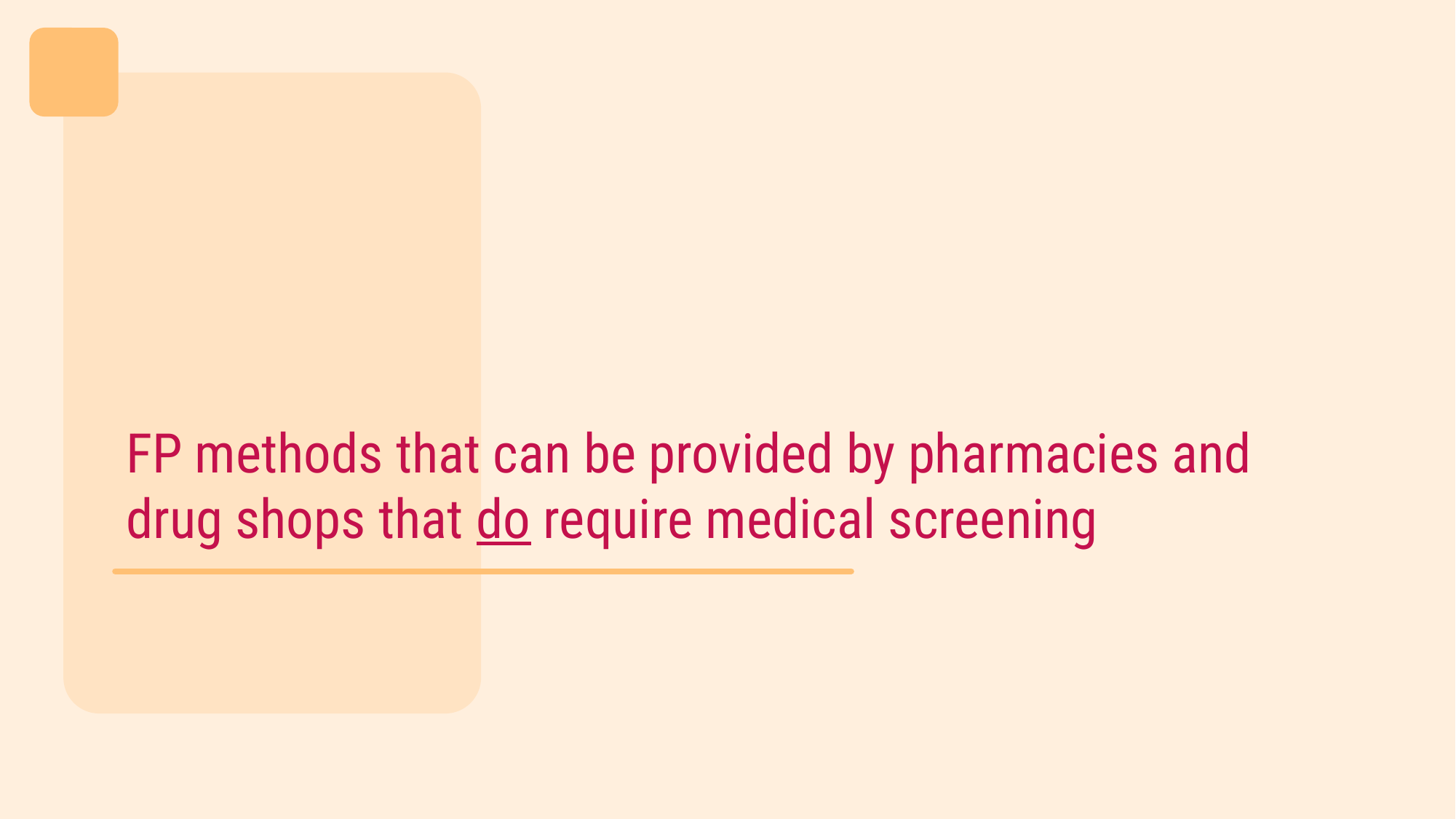

FP methods that can be provided by pharmacies and drug shops that do require medical screening